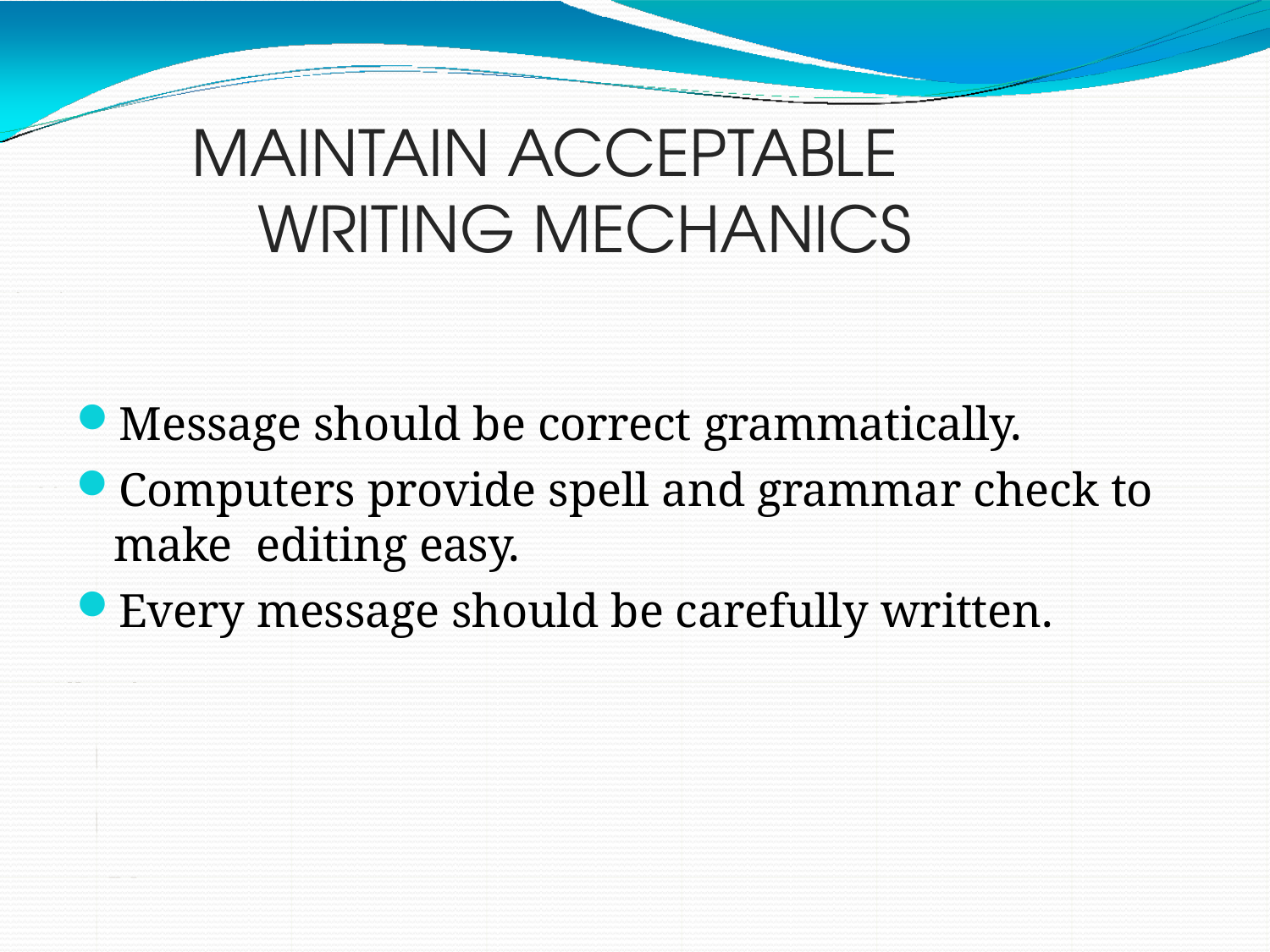

# MAINTAIN ACCEPTABLE  WRITING MECHANICS
Message should be correct grammatically.
Computers provide spell and grammar check to make  editing easy.
Every message should be carefully written.